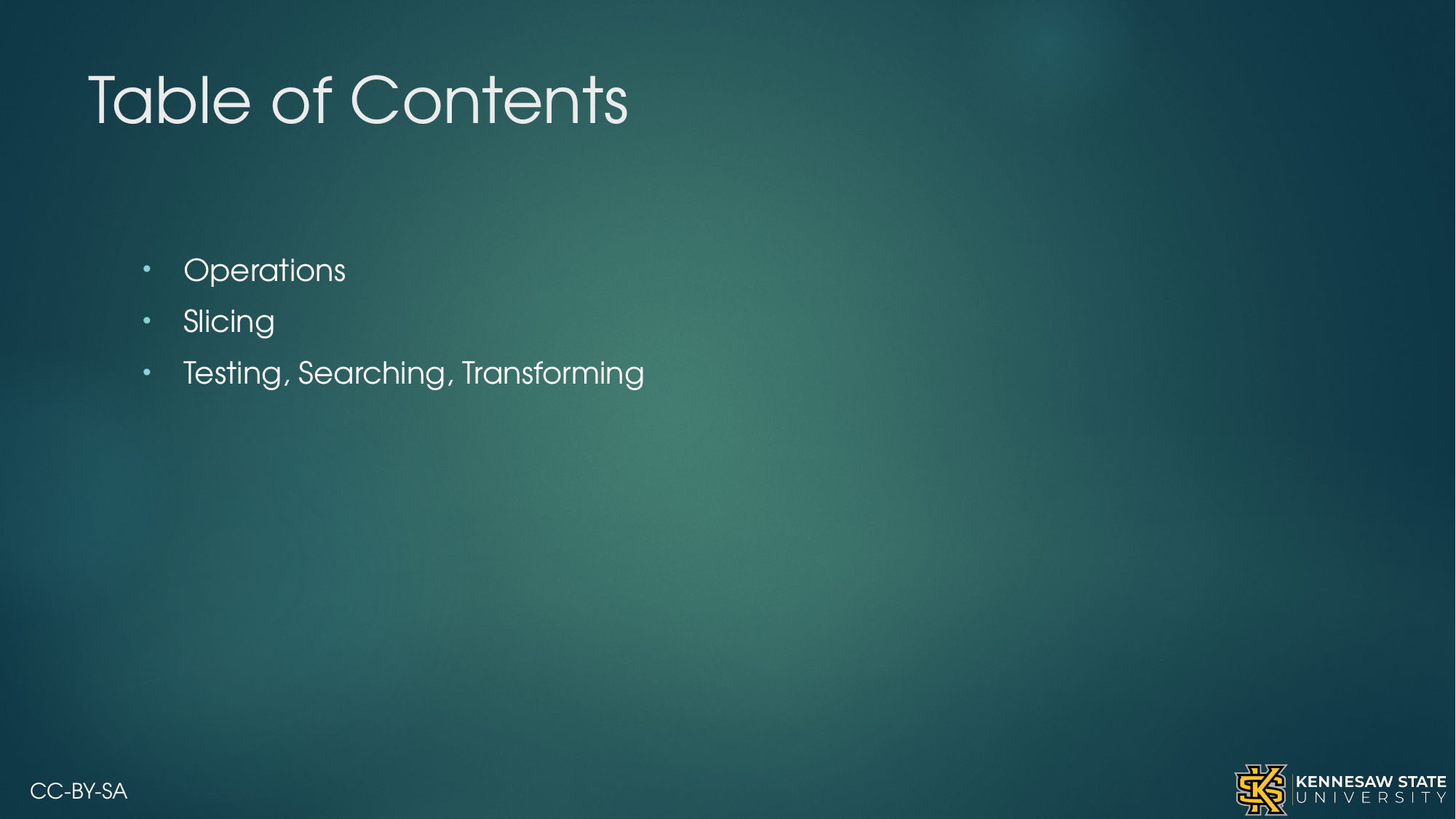

# Table of Contents
Operations
Slicing
Testing, Searching, Transforming